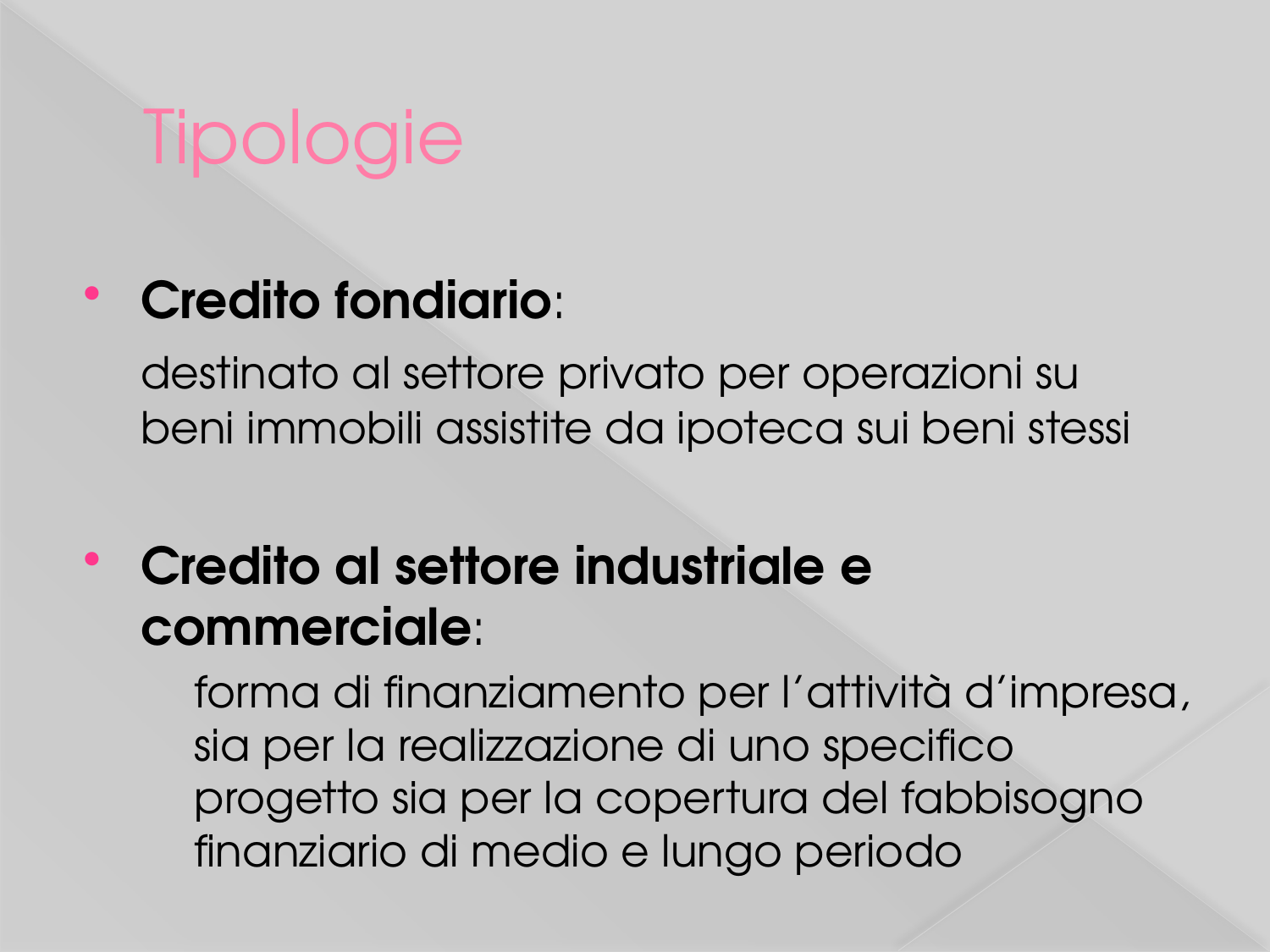

# Tipologie
Credito fondiario:
		destinato al settore privato per operazioni su 	beni immobili assistite da ipoteca sui beni stessi

Credito al settore industriale e commerciale:
	forma di finanziamento per l’attività d’impresa, sia per la realizzazione di uno specifico progetto sia per la copertura del fabbisogno finanziario di medio e lungo periodo